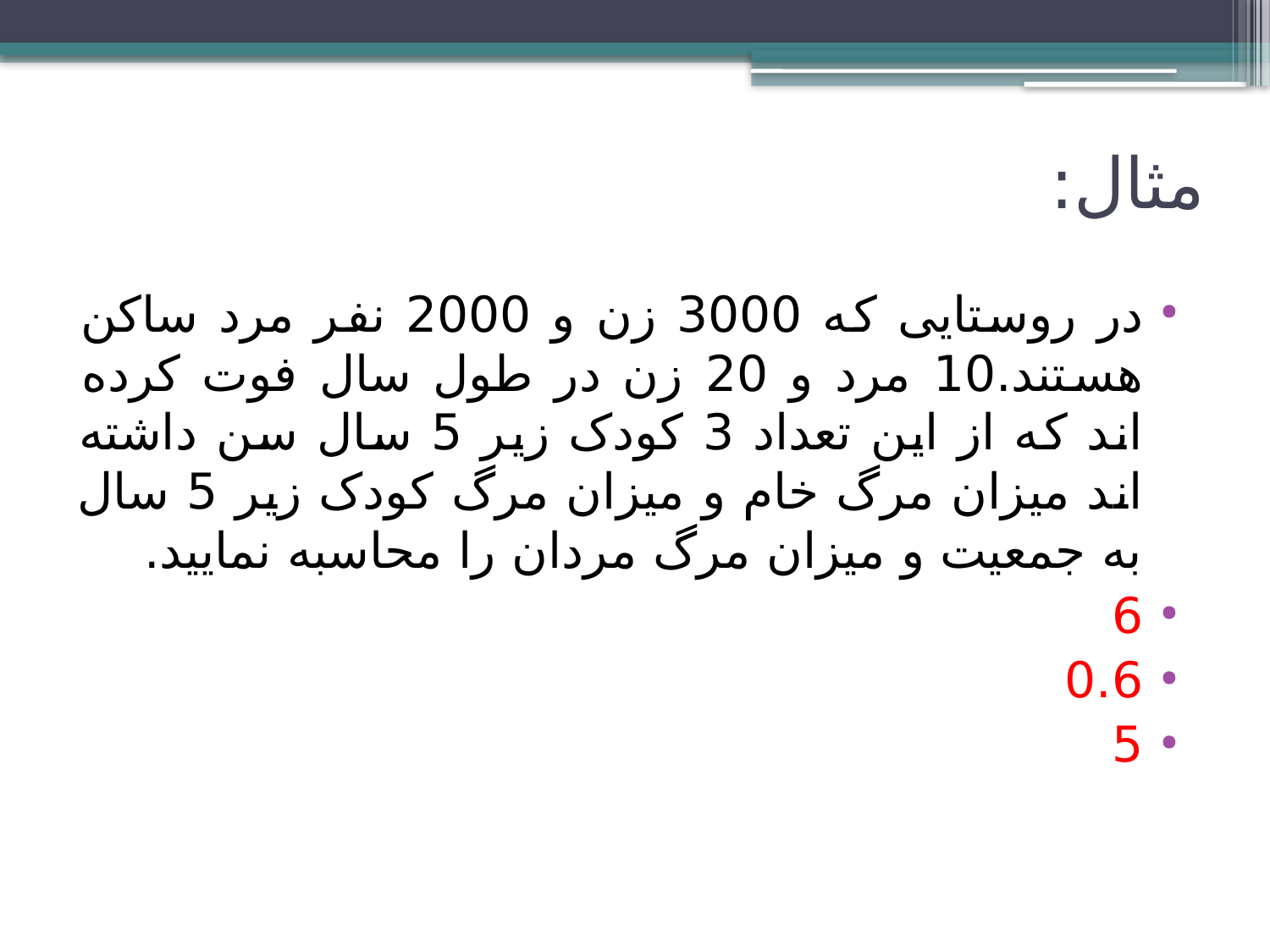

# مثال:
در روستایی که 3000 زن و 2000 نفر مرد ساکن هستند.10 مرد و 20 زن در طول سال فوت کرده اند که از این تعداد 3 کودک زیر 5 سال سن داشته اند میزان مرگ خام و میزان مرگ کودک زیر 5 سال به جمعیت و میزان مرگ مردان را محاسبه نمایید.
6
0.6
5